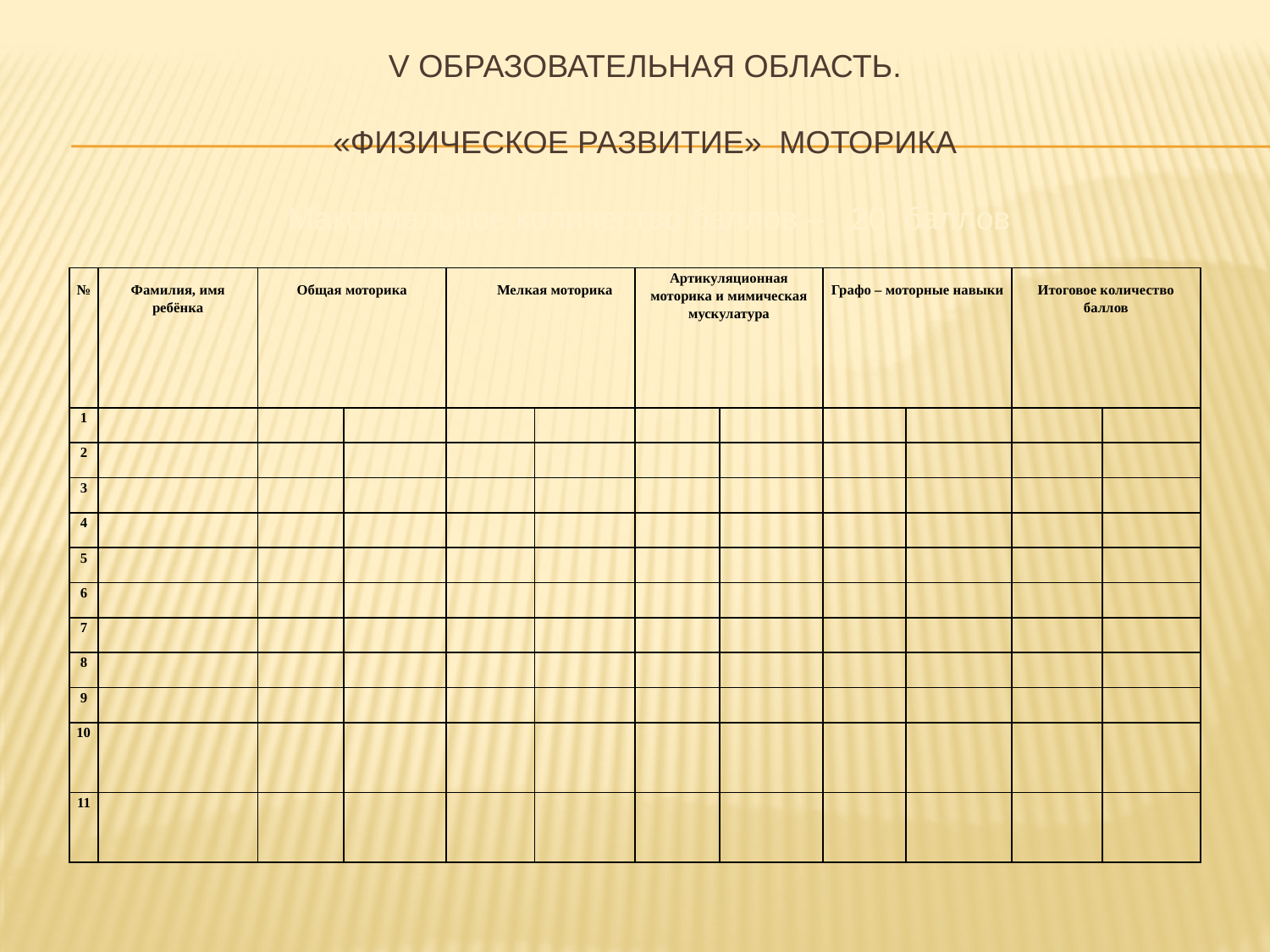

# V ОБРАЗОВАТЕЛЬНАЯ ОБЛАСТЬ. «ФИЗИЧЕСКОЕ РАЗВИТИЕ»  МОТОРИКА Максимальное количество баллов –   20  баллов
| № | Фамилия, имя ребёнка | Общая моторика |  | Мелкая моторика |  | Артикуляционная моторика и мимическая мускулатура |  | Графо – моторные навыки |  | Итоговое количество баллов |  |
| --- | --- | --- | --- | --- | --- | --- | --- | --- | --- | --- | --- |
| 1 |  |  |  |  |  |  |  |  |  |  |  |
| 2 |  |  |  |  |  |  |  |  |  |  |  |
| 3 |  |  |  |  |  |  |  |  |  |  |  |
| 4 |  |  |  |  |  |  |  |  |  |  |  |
| 5 |  |  |  |  |  |  |  |  |  |  |  |
| 6 |  |  |  |  |  |  |  |  |  |  |  |
| 7 |  |  |  |  |  |  |  |  |  |  |  |
| 8 |  |  |  |  |  |  |  |  |  |  |  |
| 9 |  |  |  |  |  |  |  |  |  |  |  |
| 10 |  |  |  |  |  |  |  |  |  |  |  |
| 11 |  |  |  |  |  |  |  |  |  |  |  |